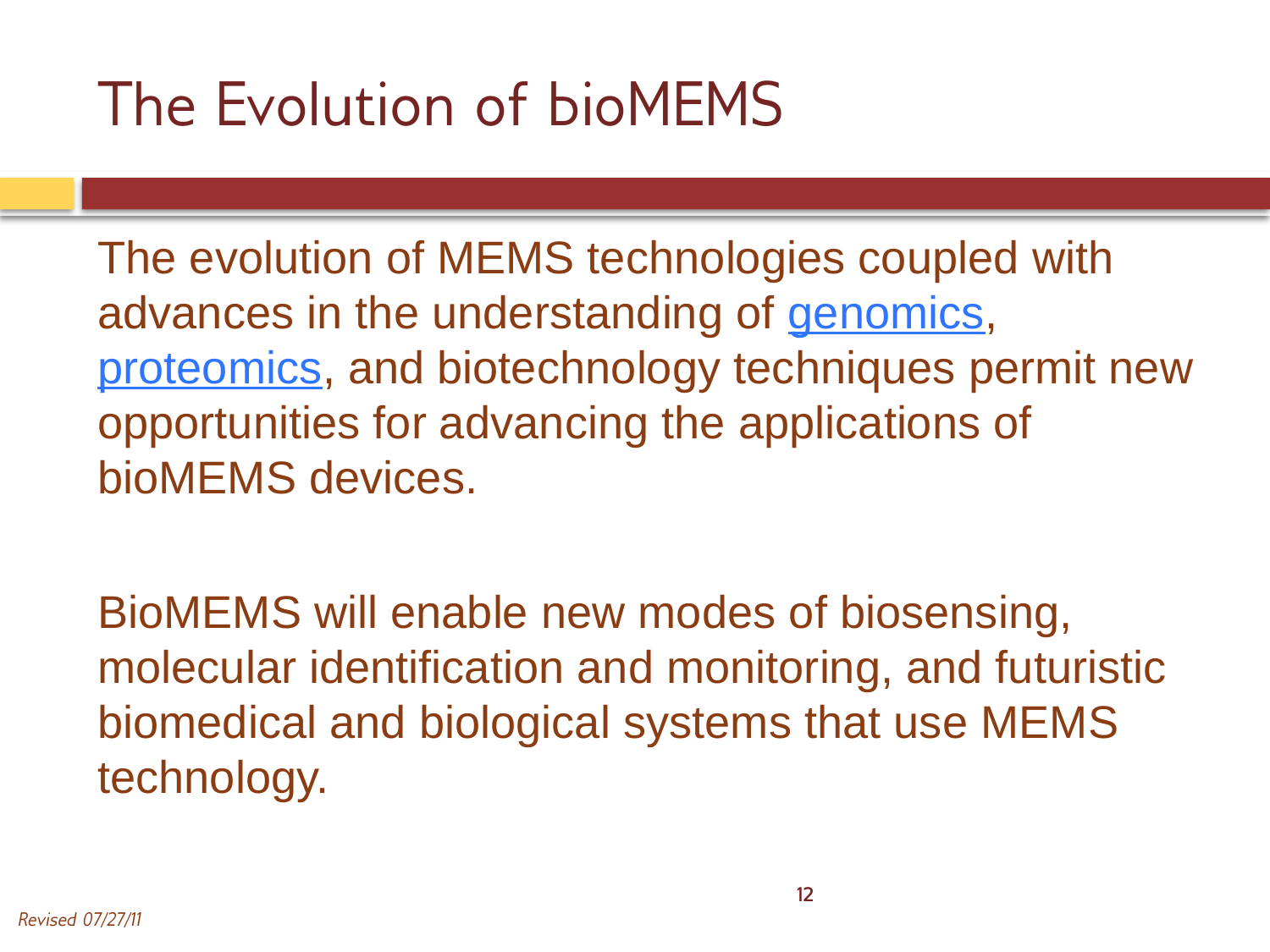

# The Evolution of bioMEMS
The evolution of MEMS technologies coupled with advances in the understanding of genomics, proteomics, and biotechnology techniques permit new opportunities for advancing the applications of bioMEMS devices.

BioMEMS will enable new modes of biosensing, molecular identification and monitoring, and futuristic biomedical and biological systems that use MEMS technology.